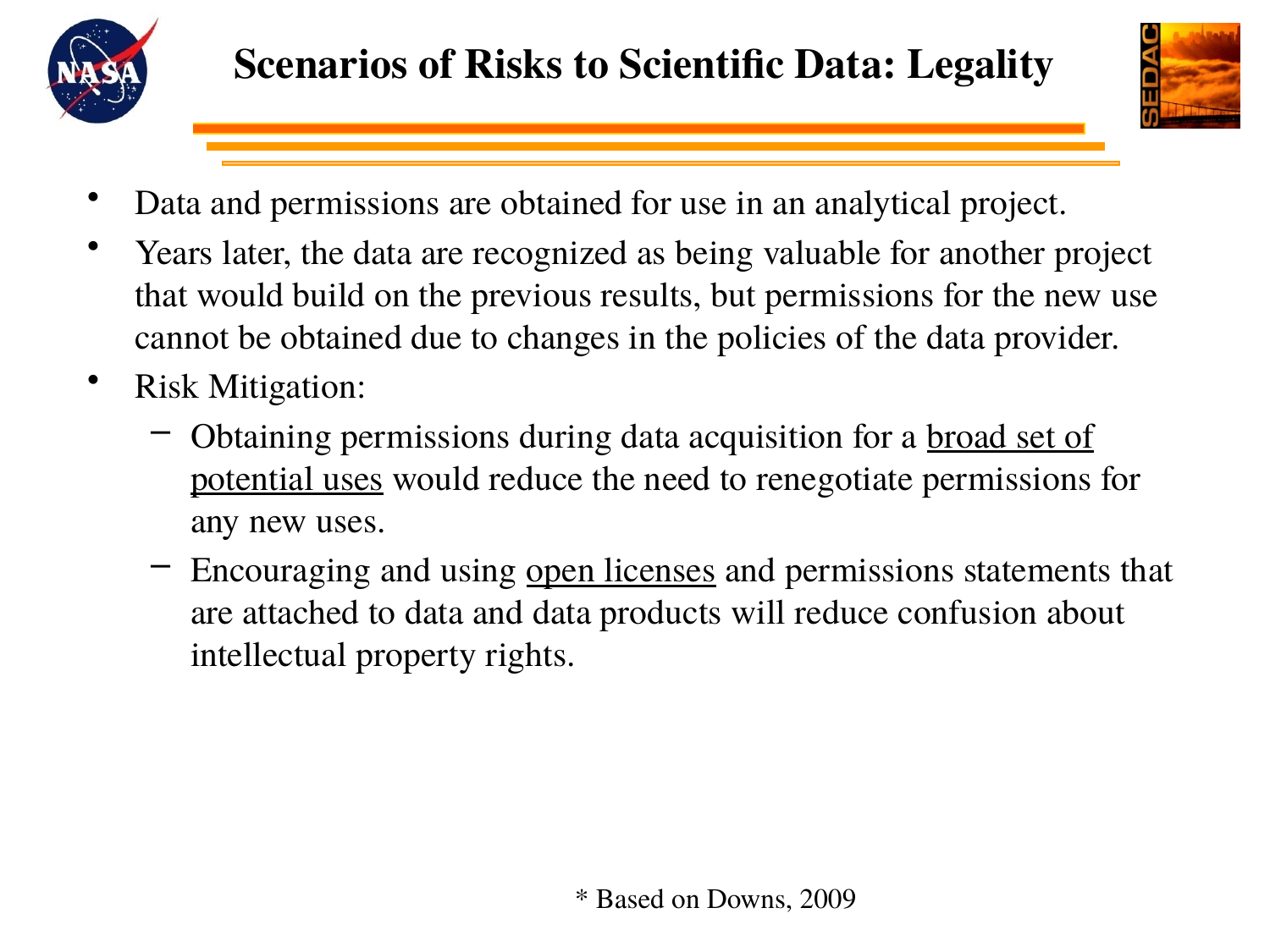

# Scenarios of Risks to Scientific Data: Legality
Data and permissions are obtained for use in an analytical project.
Years later, the data are recognized as being valuable for another project that would build on the previous results, but permissions for the new use cannot be obtained due to changes in the policies of the data provider.
Risk Mitigation:
Obtaining permissions during data acquisition for a broad set of potential uses would reduce the need to renegotiate permissions for any new uses.
Encouraging and using open licenses and permissions statements that are attached to data and data products will reduce confusion about intellectual property rights.
* Based on Downs, 2009